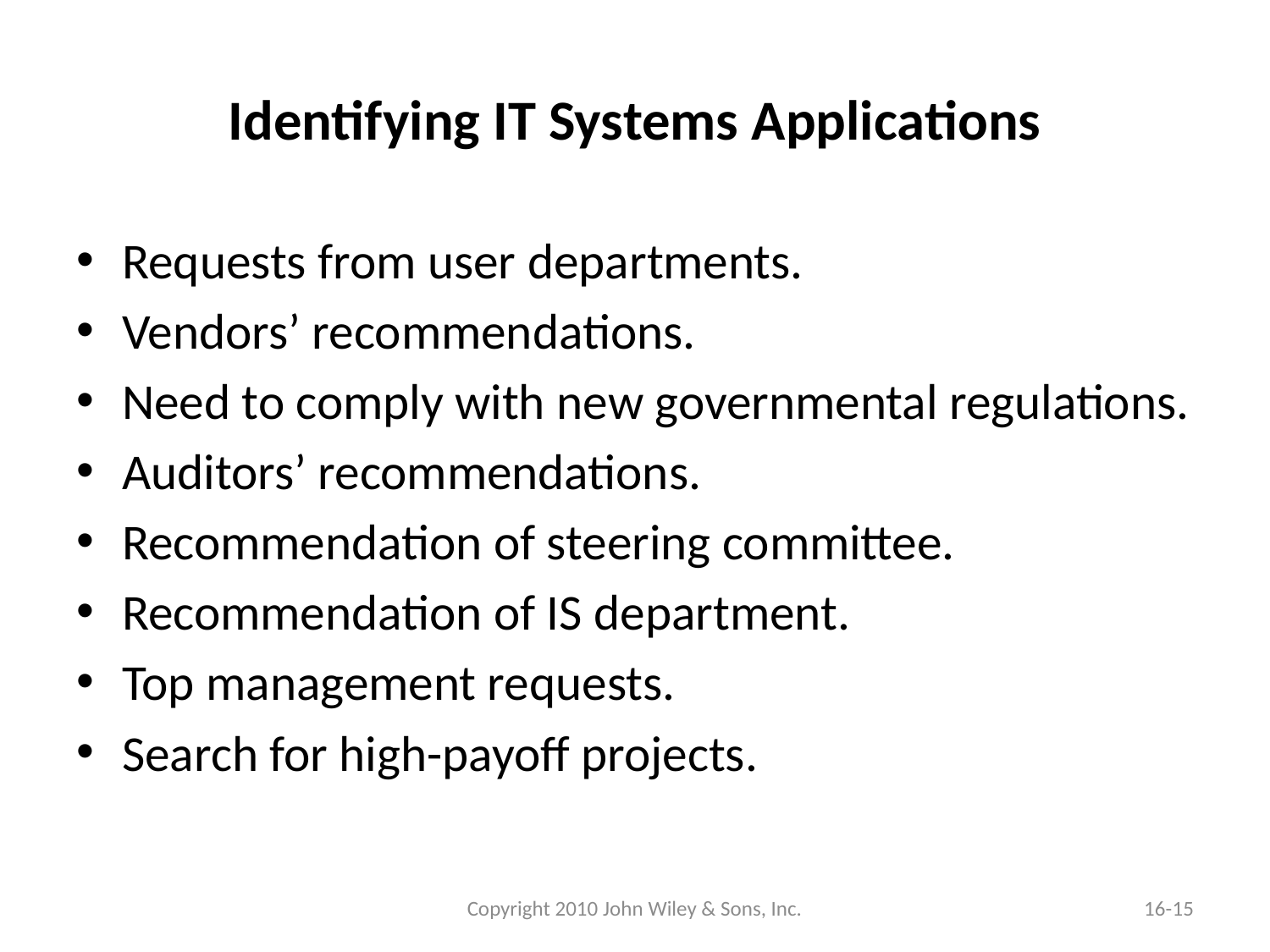

# Identifying IT Systems Applications
Requests from user departments.
Vendors’ recommendations.
Need to comply with new governmental regulations.
Auditors’ recommendations.
Recommendation of steering committee.
Recommendation of IS department.
Top management requests.
Search for high-payoff projects.
Copyright 2010 John Wiley & Sons, Inc.
16-15